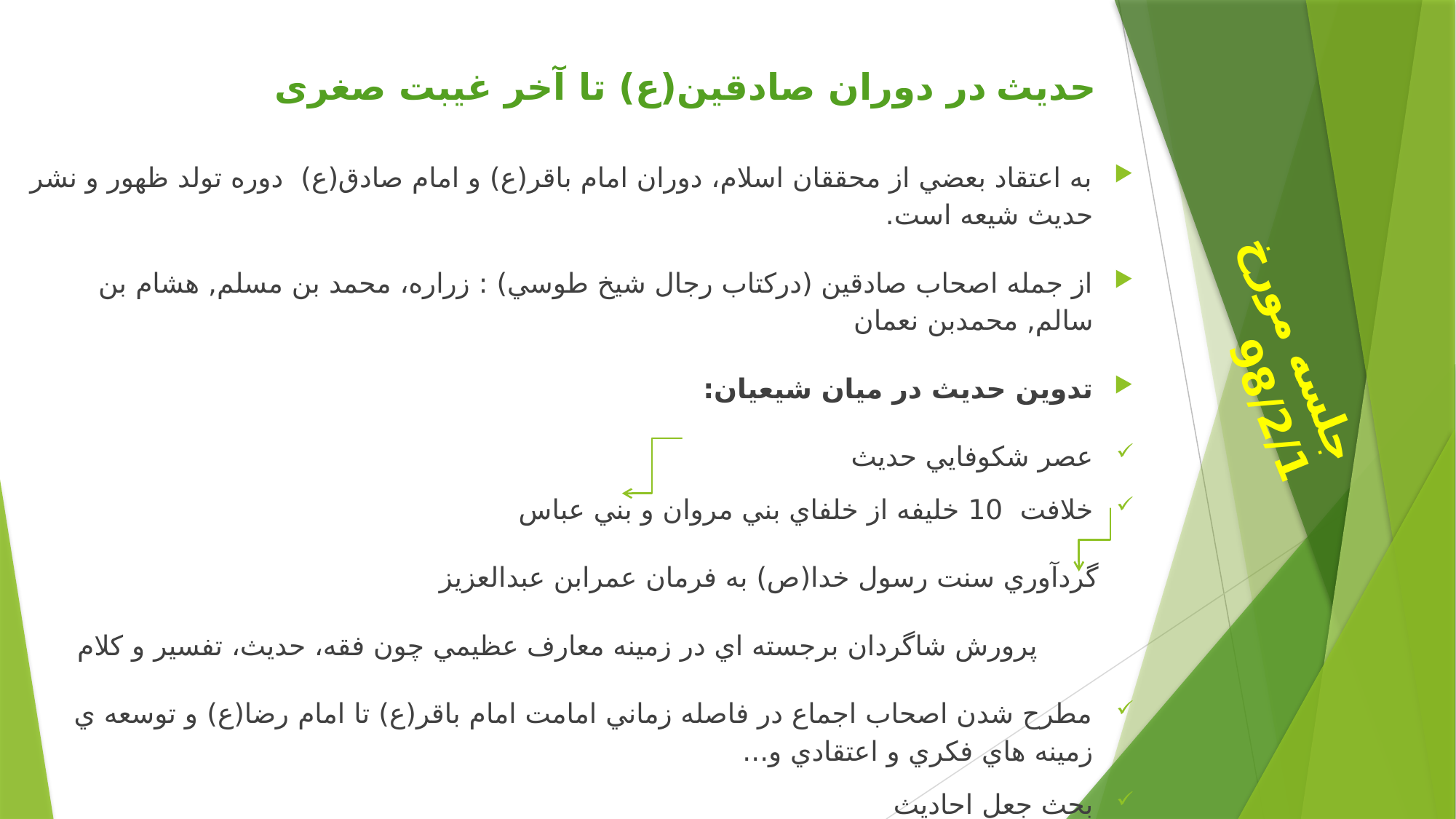

# حديث در دوران صادقين(ع) تا آخر غيبت صغری
به اعتقاد بعضي از محققان اسلام، دوران امام باقر(ع) و امام صادق(ع)  دوره تولد ظهور و نشر حديث شيعه است.
از جمله اصحاب صادقين (درکتاب رجال شيخ طوسي) : زراره، محمد بن مسلم, هشام بن سالم, محمدبن نعمان
تدوين حديث در ميان شيعيان:
عصر شکوفايي حديث
خلافت  10 خليفه از خلفاي بني مروان و بني عباس
    گردآوري سنت رسول خدا(ص) به فرمان عمرابن عبدالعزيز
           پرورش شاگردان برجسته اي در زمينه معارف عظيمي چون فقه، حديث، تفسير و کلام
مطرح شدن اصحاب اجماع در فاصله زماني امامت امام باقر(ع) تا امام رضا(ع) و توسعه ي زمينه هاي فکري و اعتقادي و...
بحث جعل احاديث

جلسه مورخ               98/2/1